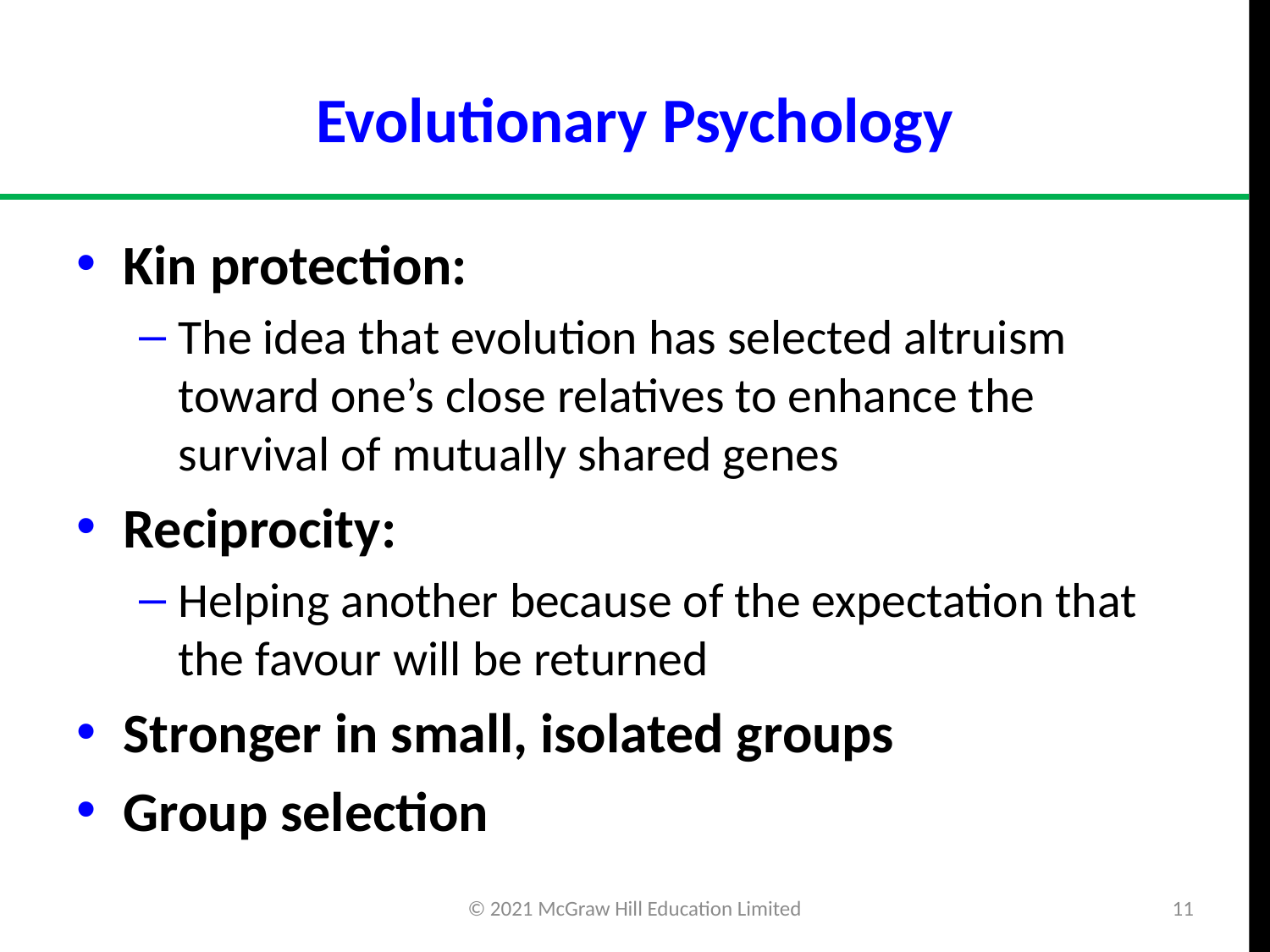

# Evolutionary Psychology
Kin protection:
The idea that evolution has selected altruism toward one’s close relatives to enhance the survival of mutually shared genes
Reciprocity:
Helping another because of the expectation that the favour will be returned
Stronger in small, isolated groups
Group selection

© 2021 McGraw Hill Education Limited
11